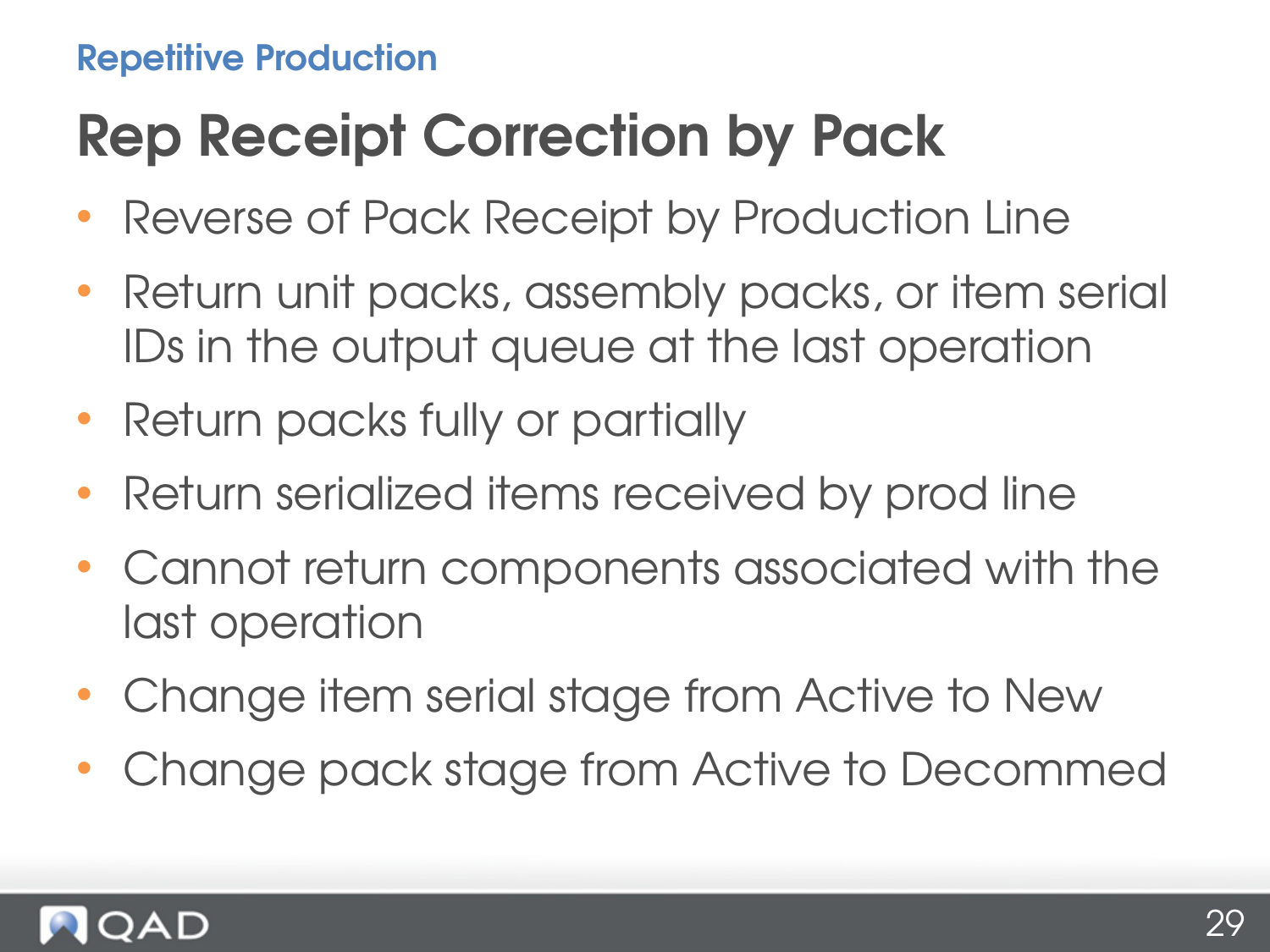

Repetitive Production
# Rep Receipt Correction by Pack
Reverse of Pack Receipt by Production Line
Return unit packs, assembly packs, or item serial IDs in the output queue at the last operation
Return packs fully or partially
Return serialized items received by prod line
Cannot return components associated with the last operation
Change item serial stage from Active to New
Change pack stage from Active to Decommed

29